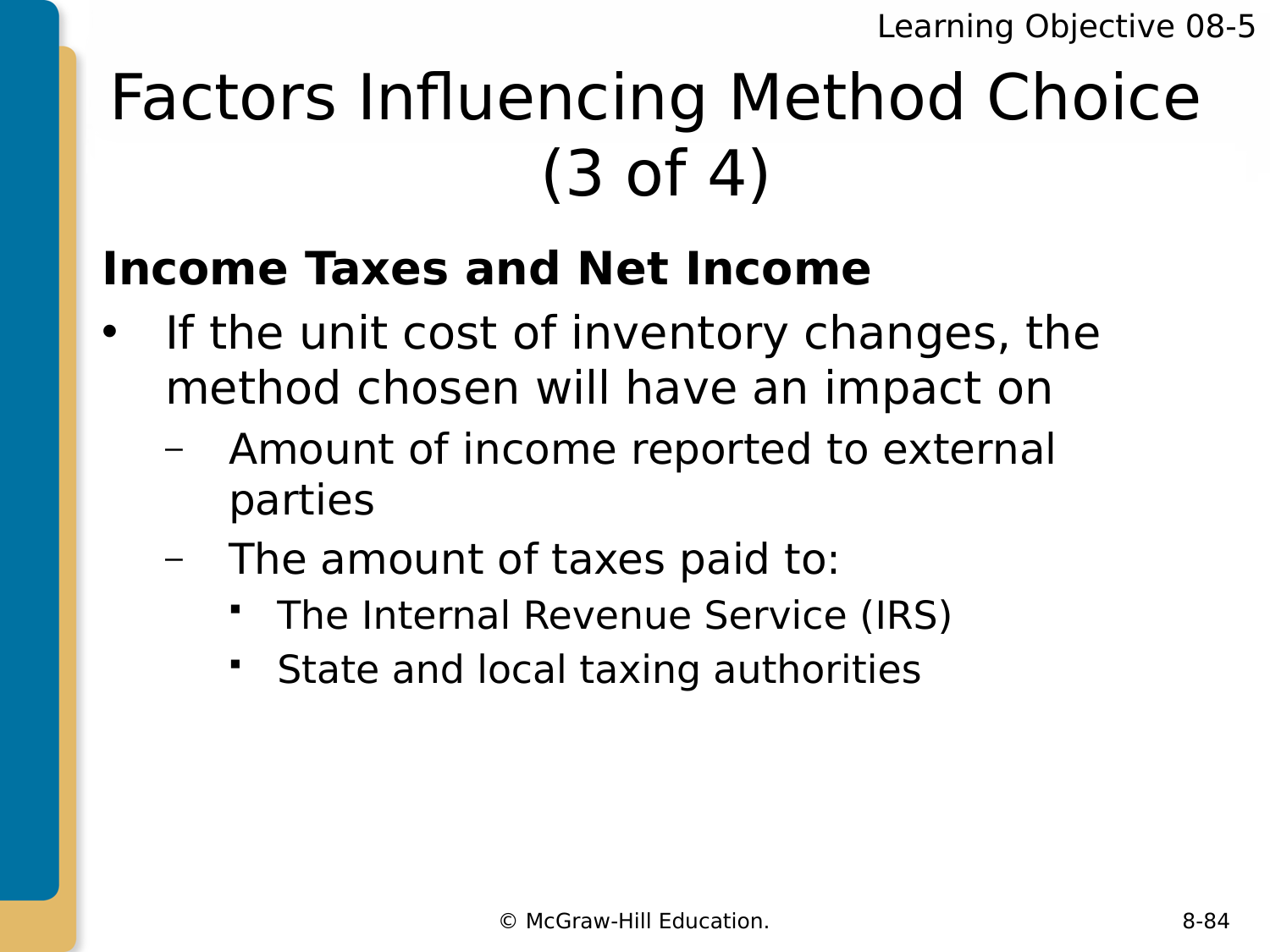

Learning Objective 08-5
# Factors Influencing Method Choice (3 of 4)
Income Taxes and Net Income
If the unit cost of inventory changes, the method chosen will have an impact on
Amount of income reported to external parties
The amount of taxes paid to:
The Internal Revenue Service (IRS)
State and local taxing authorities